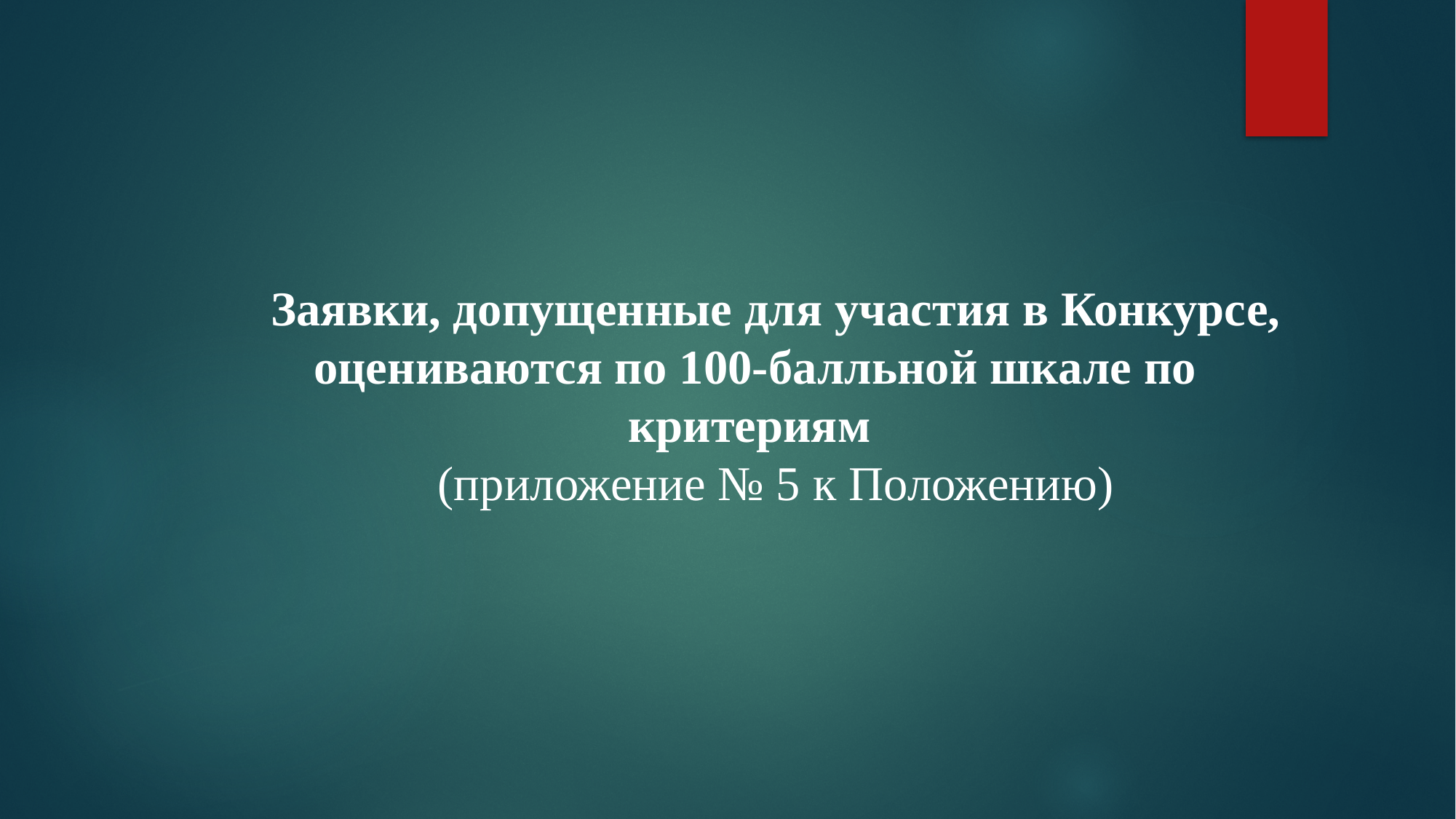

Заявки, допущенные для участия в Конкурсе, оцениваются по 100-балльной шкале по критериям
(приложение № 5 к Положению)